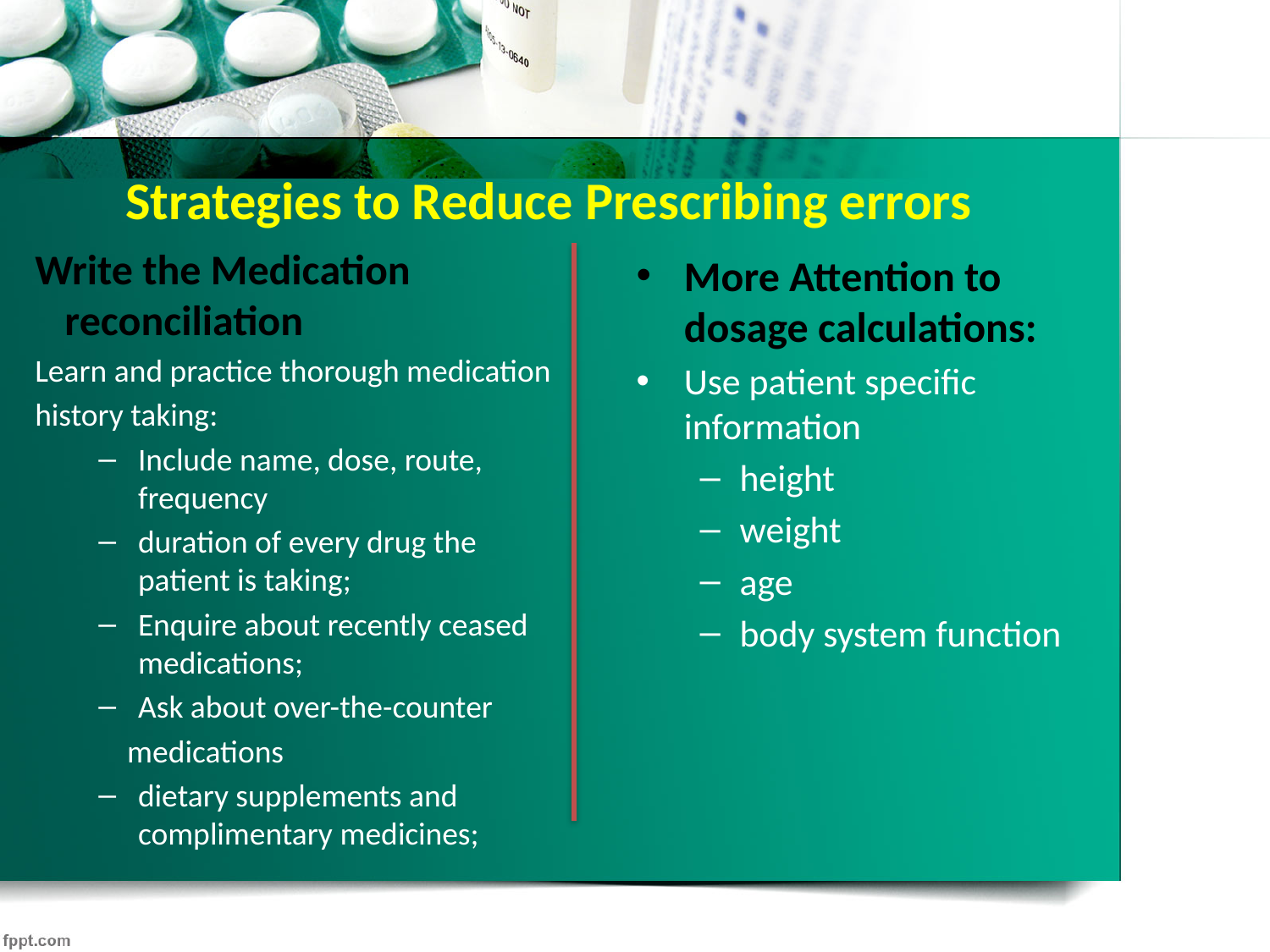

# Strategies to Reduce Prescribing errors
Write the Medication reconciliation
Learn and practice thorough medication
history taking:
Include name, dose, route, frequency
duration of every drug the patient is taking;
Enquire about recently ceased medications;
Ask about over-the-counter
    medications
dietary supplements and complimentary medicines;

More Attention to dosage calculations:
Use patient specific information
height
weight
age
body system function